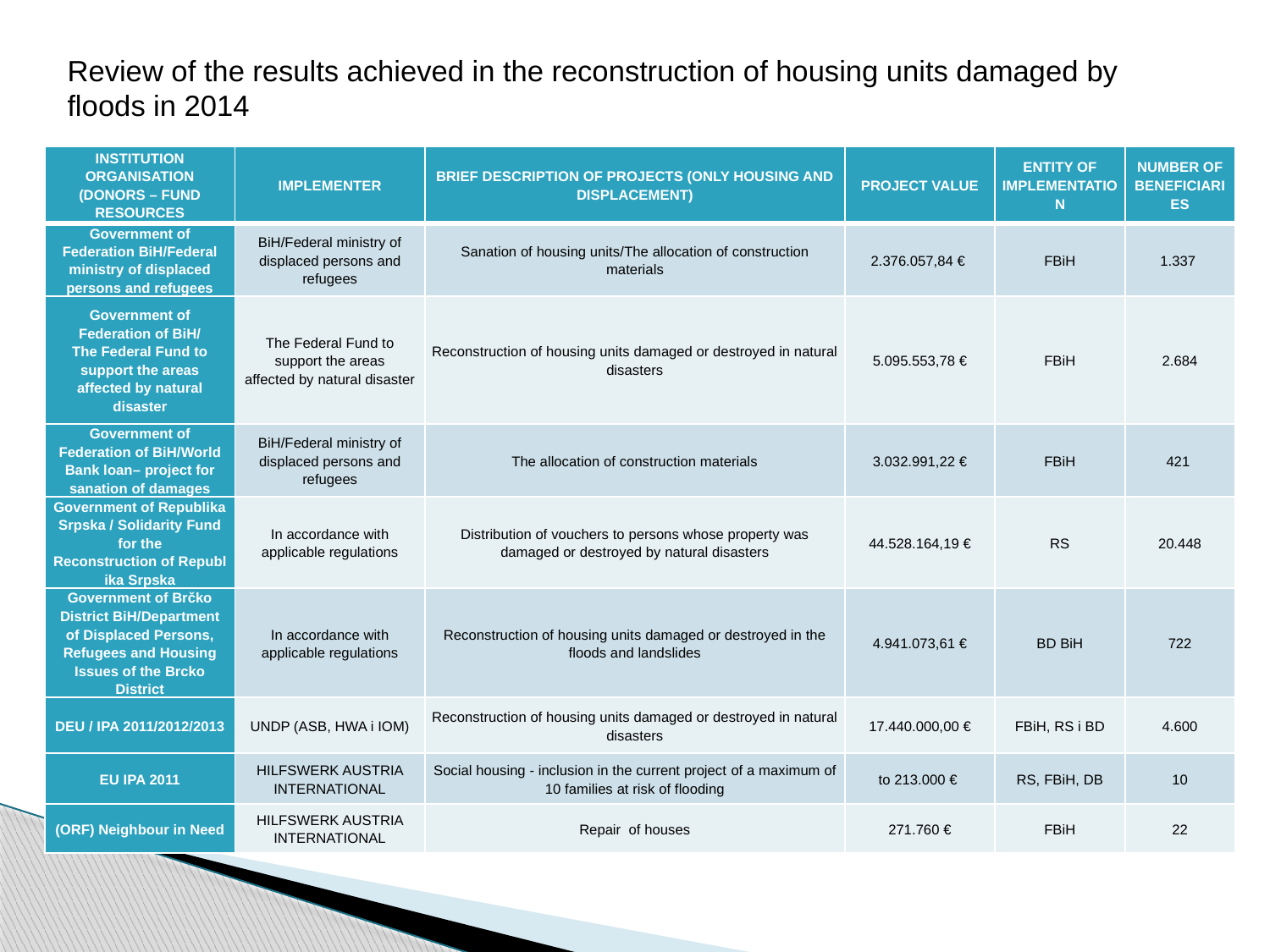

# Review of the results achieved in the reconstruction of housing units damaged by floods in 2014
| INSTITUTION ORGANISATION (DONORS – FUND RESOURCES | IMPLEMENTER | BRIEF DESCRIPTION OF PROJECTS (ONLY HOUSING AND DISPLACEMENT) | PROJECT VALUE | ENTITY OF IMPLEMENTATION | NUMBER OF BENEFICIARIES |
| --- | --- | --- | --- | --- | --- |
| Government of Federation BiH/Federal ministry of displaced persons and refugees | BiH/Federal ministry of displaced persons and refugees | Sanation of housing units/The allocation of construction materials | 2.376.057,84 € | FBiH | 1.337 |
| Government of Federation of BiH/ The Federal Fund to support the areas affected by natural disaster | The Federal Fund to support the areas affected by natural disaster | Reconstruction of housing units damaged or destroyed in natural disasters | 5.095.553,78 € | FBiH | 2.684 |
| Government of Federation of BiH/World Bank loan– project for sanation of damages | BiH/Federal ministry of displaced persons and refugees | The allocation of construction materials | 3.032.991,22 € | FBiH | 421 |
| Government of Republika Srpska / Solidarity Fund for the Reconstruction of Republika Srpska | In accordance with applicable regulations | Distribution of vouchers to persons whose property was damaged or destroyed by natural disasters | 44.528.164,19 € | RS | 20.448 |
| Government of Brčko District BiH/Department of Displaced Persons, Refugees and Housing Issues of the Brcko District | In accordance with applicable regulations | Reconstruction of housing units damaged or destroyed in the floods and landslides | 4.941.073,61 € | BD BiH | 722 |
| DEU / IPA 2011/2012/2013 | UNDP (ASB, HWA i IOM) | Reconstruction of housing units damaged or destroyed in natural disasters | 17.440.000,00 € | FBiH, RS i BD | 4.600 |
| EU IPA 2011 | HILFSWERK AUSTRIA INTERNATIONAL | Social housing - inclusion in the current project of a maximum of 10 families at risk of flooding | to 213.000 € | RS, FBiH, DB | 10 |
| (ORF) Neighbour in Need | HILFSWERK AUSTRIA INTERNATIONAL | Repair of houses | 271.760 € | FBiH | 22 |